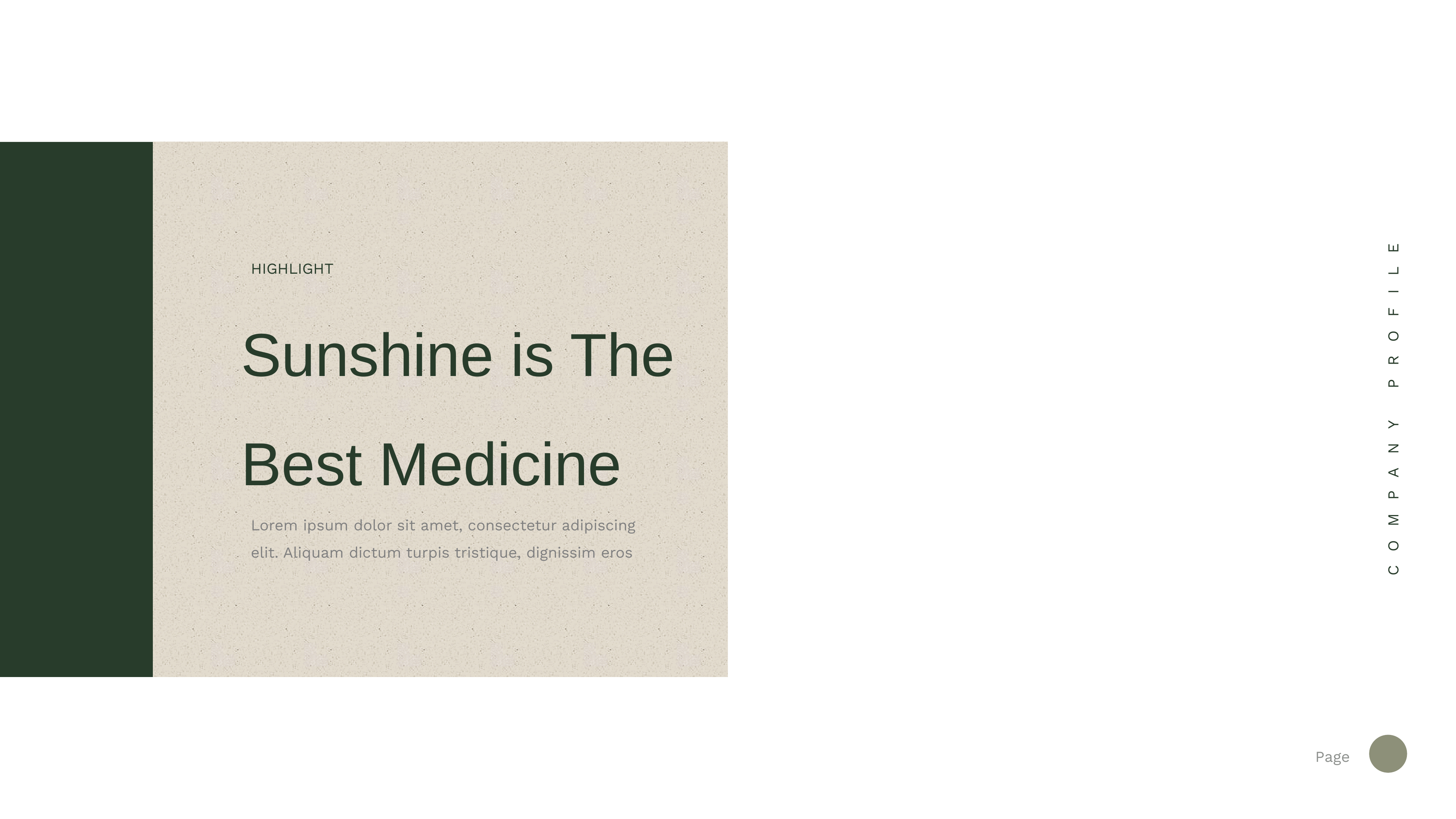

HIGHLIGHT
Sunshine is The Best Medicine
COMPANY PROFILE
Lorem ipsum dolor sit amet, consectetur adipiscing elit. Aliquam dictum turpis tristique, dignissim eros

Page
17